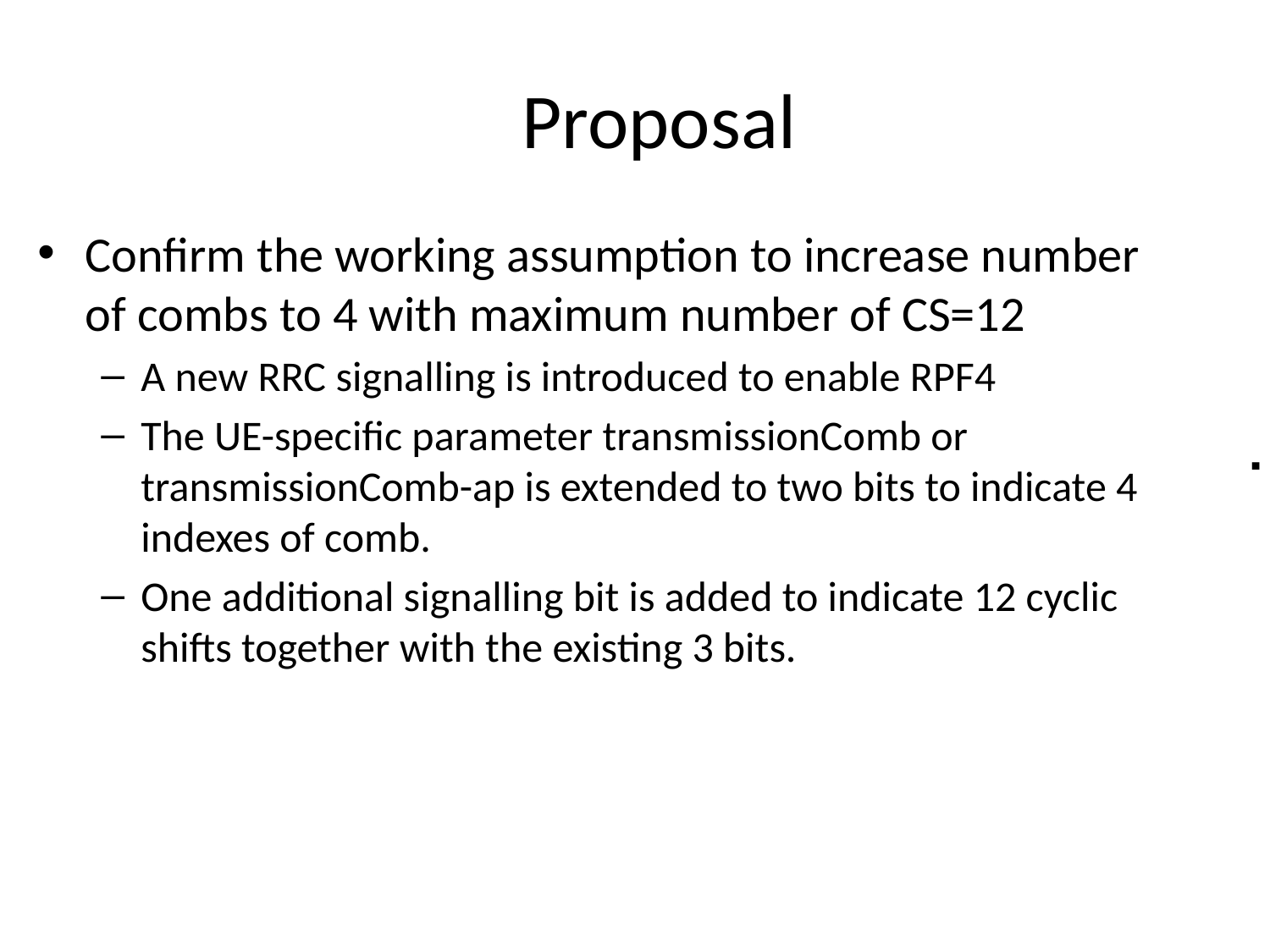

# Proposal
Confirm the working assumption to increase number of combs to 4 with maximum number of CS=12
A new RRC signalling is introduced to enable RPF4
The UE-specific parameter transmissionComb or transmissionComb-ap is extended to two bits to indicate 4 indexes of comb.
One additional signalling bit is added to indicate 12 cyclic shifts together with the existing 3 bits.

.